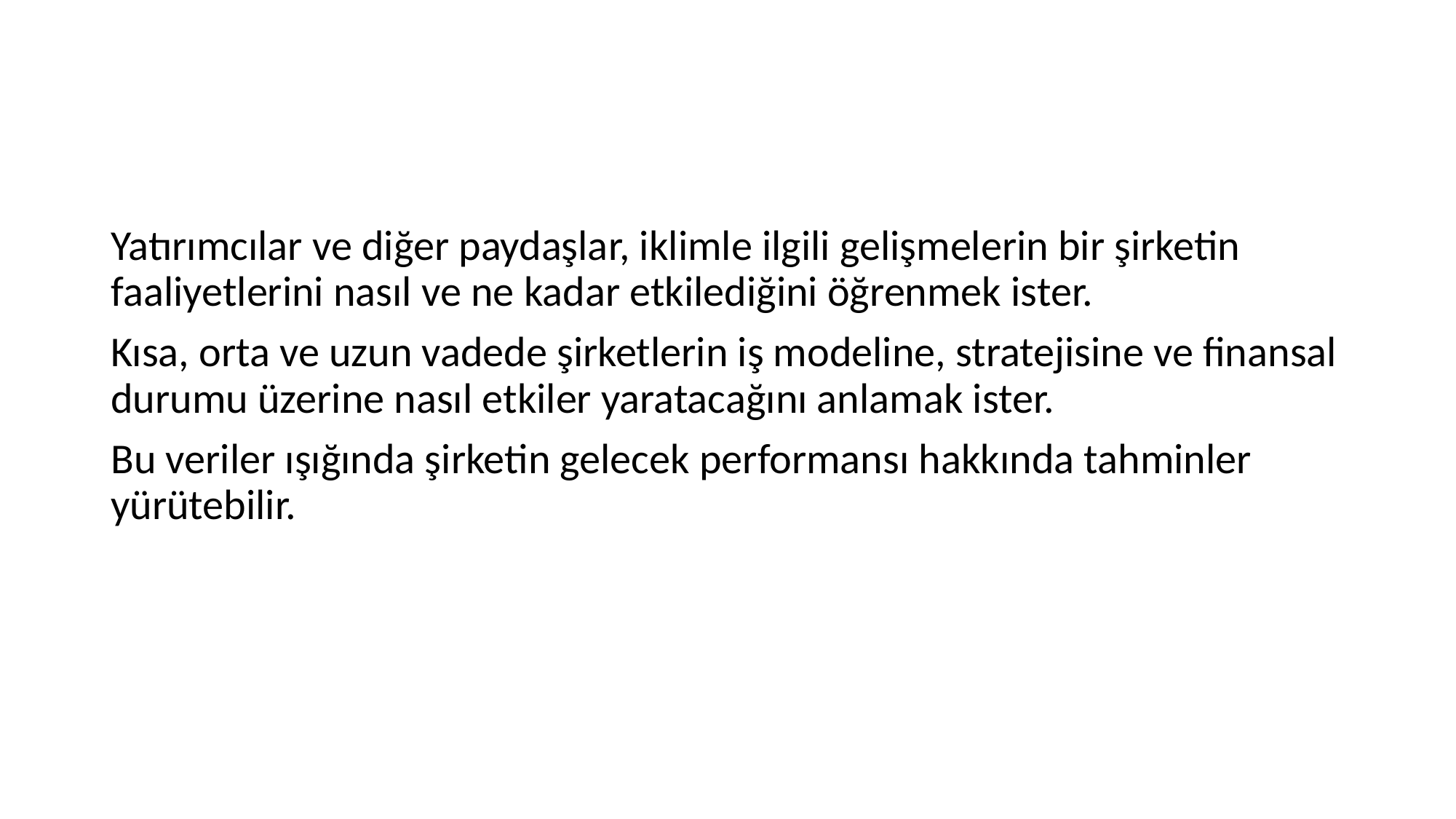

#
Yatırımcılar ve diğer paydaşlar, iklimle ilgili gelişmelerin bir şirketin faaliyetlerini nasıl ve ne kadar etkilediğini öğrenmek ister.
Kısa, orta ve uzun vadede şirketlerin iş modeline, stratejisine ve finansal durumu üzerine nasıl etkiler yaratacağını anlamak ister.
Bu veriler ışığında şirketin gelecek performansı hakkında tahminler yürütebilir.